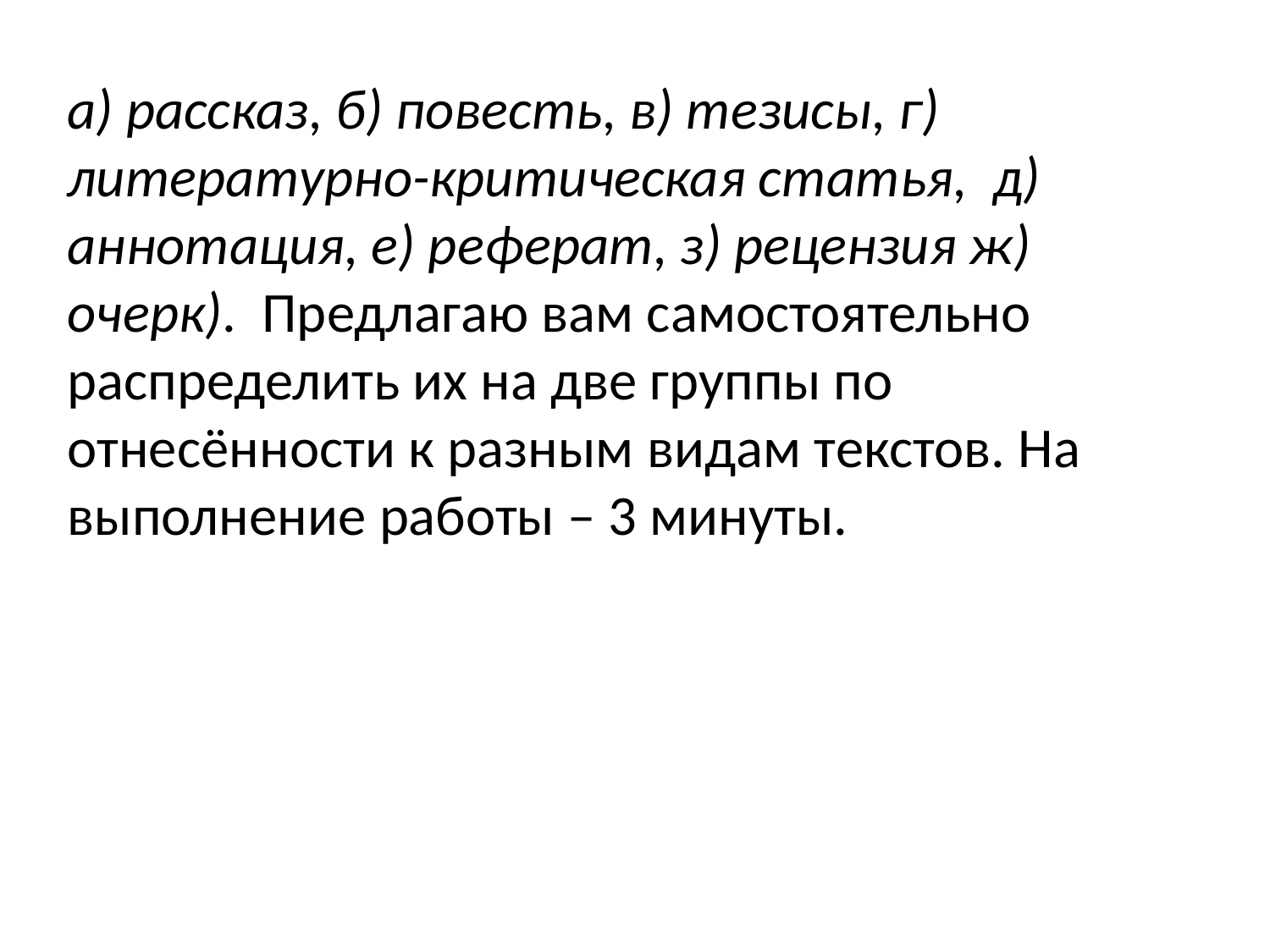

а) рассказ, б) повесть, в) тезисы, г) литературно-критическая статья,  д) аннотация, е) реферат, з) рецензия ж) очерк).  Предлагаю вам самостоятельно распределить их на две группы по отнесённости к разным видам текстов. На выполнение работы – 3 минуты.